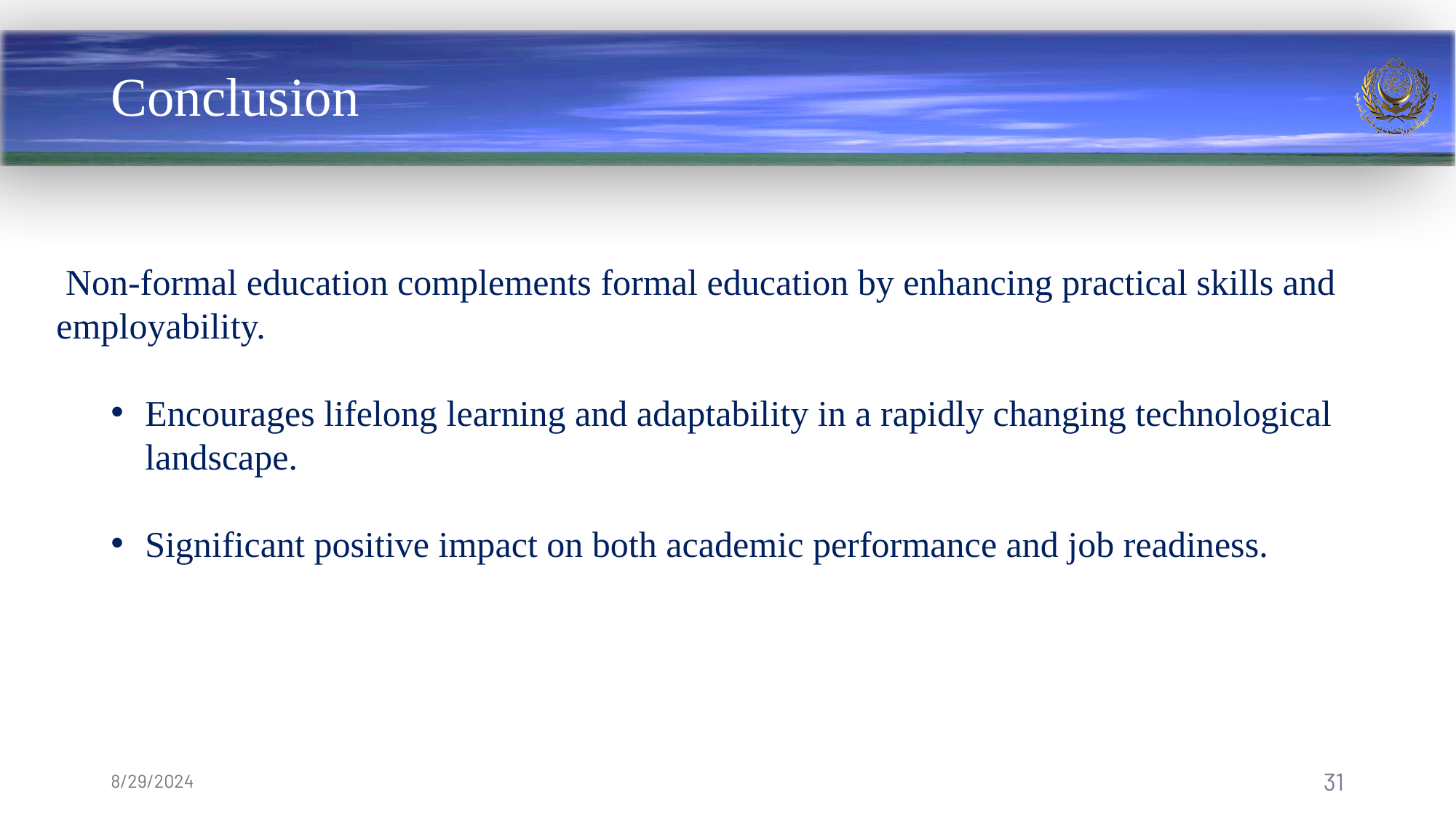

# Conclusion

 Non-formal education complements formal education by enhancing practical skills and employability.

Encourages lifelong learning and adaptability in a rapidly changing technological landscape.

Significant positive impact on both academic performance and job readiness.

8/29/2024

31